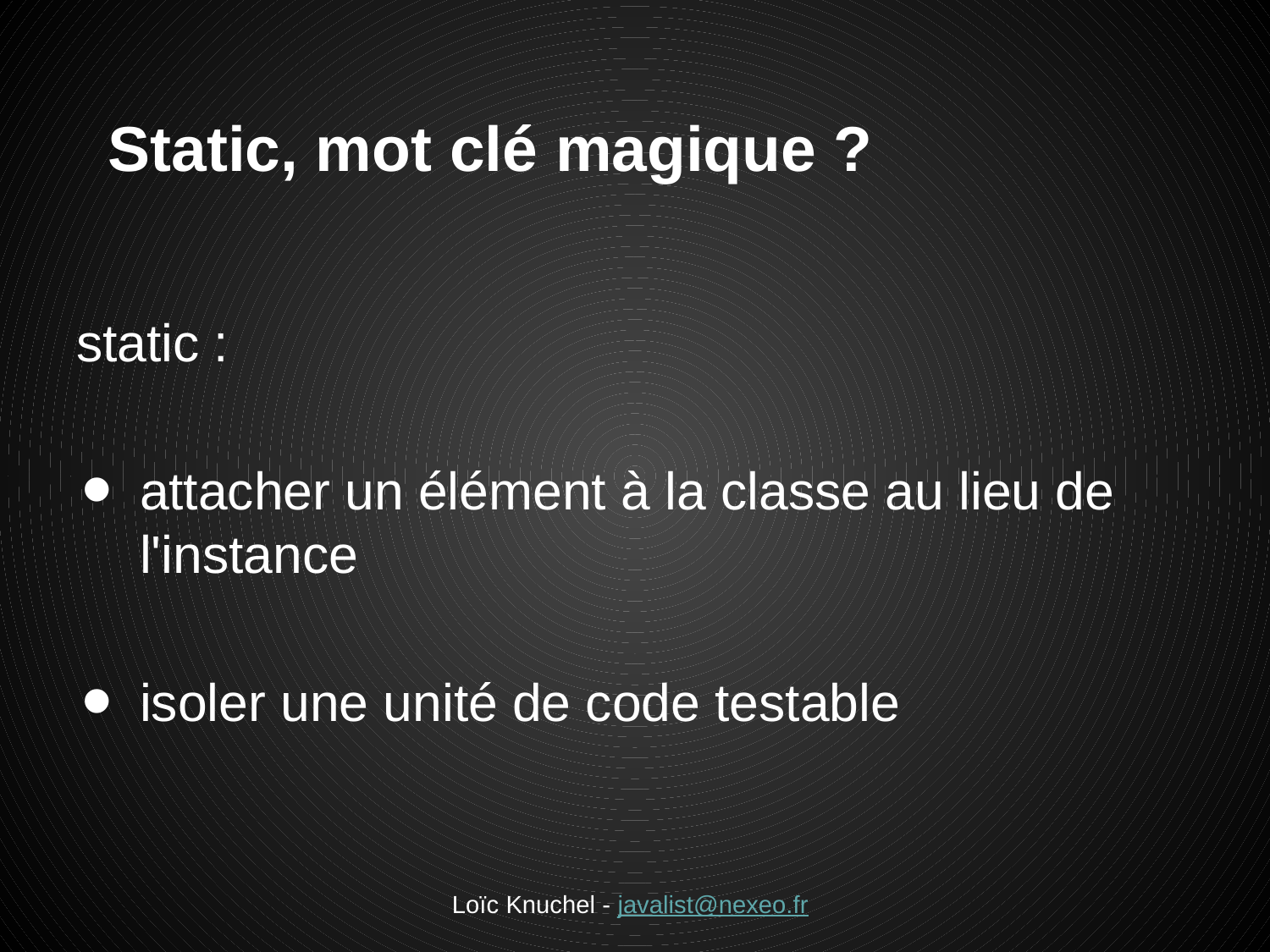

# Static, mot clé magique ?

static :

attacher un élément à la classe au lieu de l'instance

isoler une unité de code testable
Loïc Knuchel - javalist@nexeo.fr